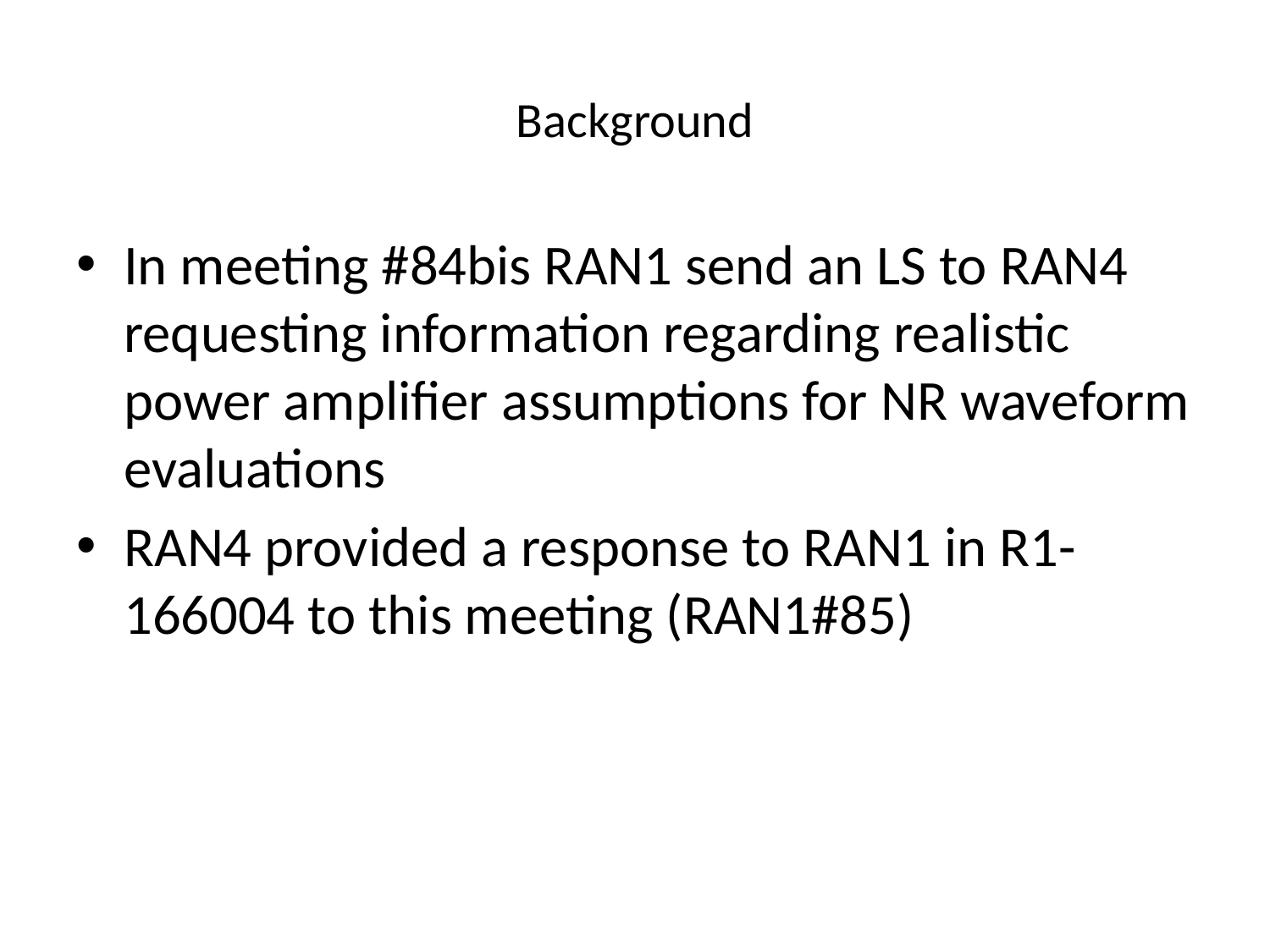

# Background
In meeting #84bis RAN1 send an LS to RAN4 requesting information regarding realistic power amplifier assumptions for NR waveform evaluations
RAN4 provided a response to RAN1 in R1-166004 to this meeting (RAN1#85)